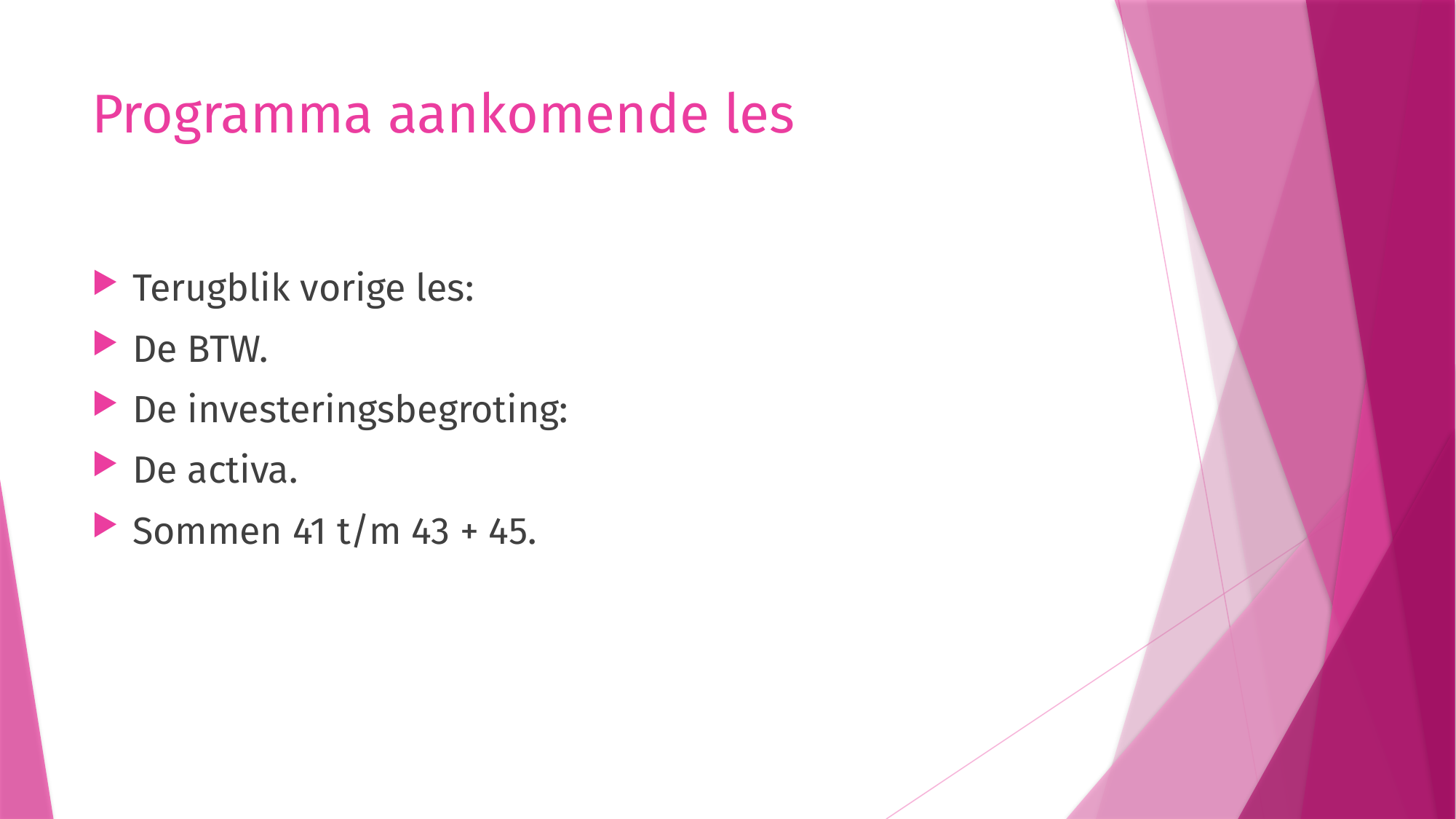

# Programma aankomende les
Terugblik vorige les:
De BTW.
De investeringsbegroting:
De activa.
Sommen 41 t/m 43 + 45.